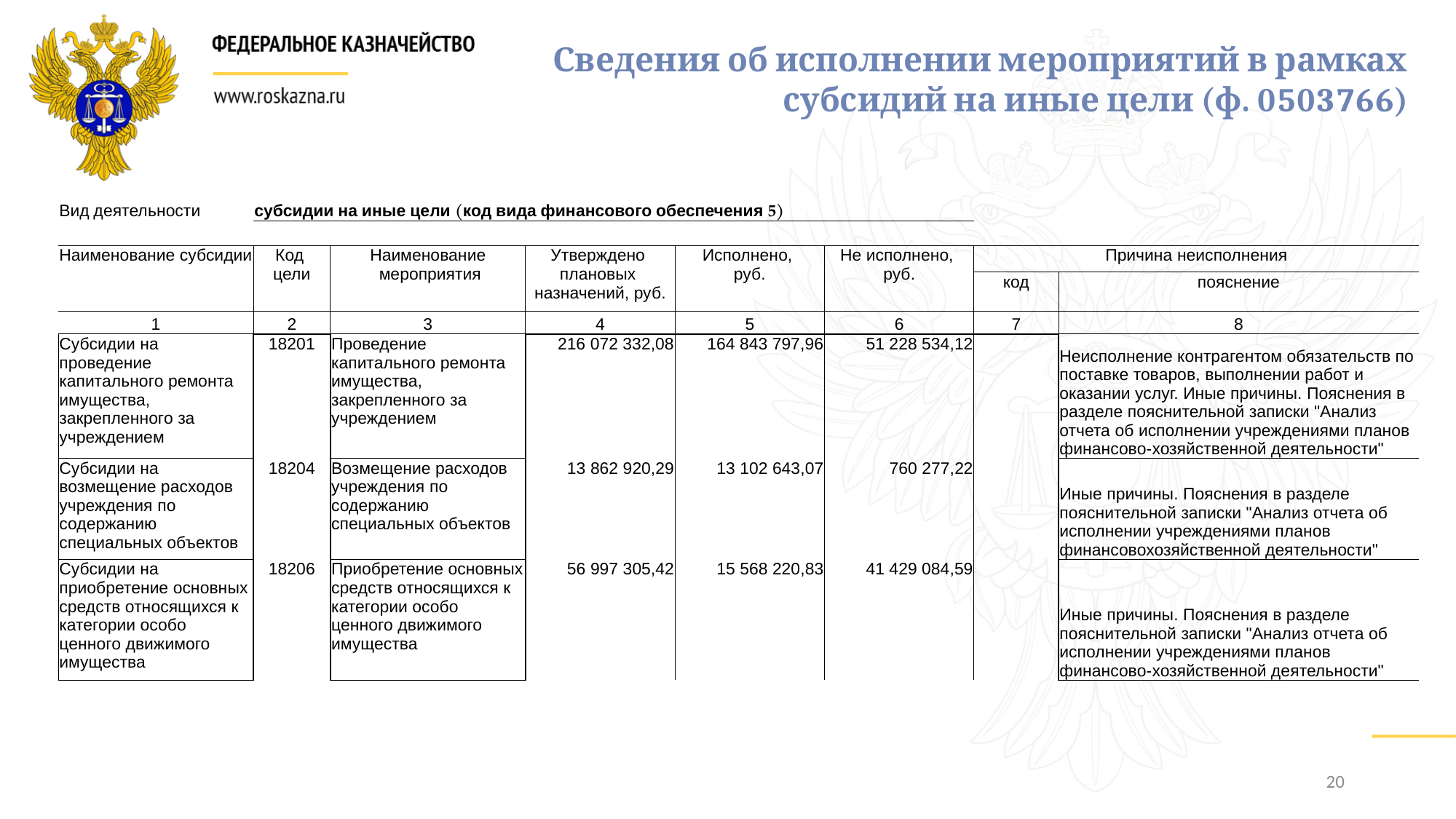

Сведения об исполнении мероприятий в рамках субсидий на иные цели (ф. 0503766)
| Вид деятельности | субсидии на иные цели (код вида финансового обеспечения 5) |  |  |  |  |  |  |  |
| --- | --- | --- | --- | --- | --- | --- | --- | --- |
|  |  |  |  |  |  |  |  |  |
| Наименование субсидии | Код цели | Наименование мероприятия | Утверждено плановых назначений, руб. | Исполнено, руб. | Не исполнено, руб. | Причина неисполнения |  |  |
|  |  |  |  |  |  | код | пояснение |  |
| 1 | 2 | 3 | 4 | 5 | 6 | 7 | 8 |  |
| Субсидии на проведение капитального ремонта имущества, закрепленного за учреждением | 18201 | Проведение капитального ремонта имущества, закрепленного за учреждением | 216 072 332,08 | 164 843 797,96 | 51 228 534,12 |  | Неисполнение контрагентом обязательств по поставке товаров, выполнении работ и оказании услуг. Иные причины. Пояснения в разделе пояснительной записки "Анализ отчета об исполнении учреждениями планов финансово-­хозяйственной деятельности" |  |
| Субсидии на возмещение расходов учреждения по содержанию специальных объектов | 18204 | Возмещение расходов учреждения по содержанию специальных объектов | 13 862 920,29 | 13 102 643,07 | 760 277,22 |  | Иные причины. Пояснения в разделе пояснительной записки "Анализ отчета об исполнении учреждениями планов финансово­хозяйственной деятельности" |  |
| Субсидии на приобретение основных средств относящихся к категории особо ценного движимого имущества | 18206 | Приобретение основных средств относящихся к категории особо ценного движимого имущества | 56 997 305,42 | 15 568 220,83 | 41 429 084,59 |  | Иные причины. Пояснения в разделе пояснительной записки "Анализ отчета об исполнении учреждениями планов финансово-­хозяйственной деятельности" |  |
20